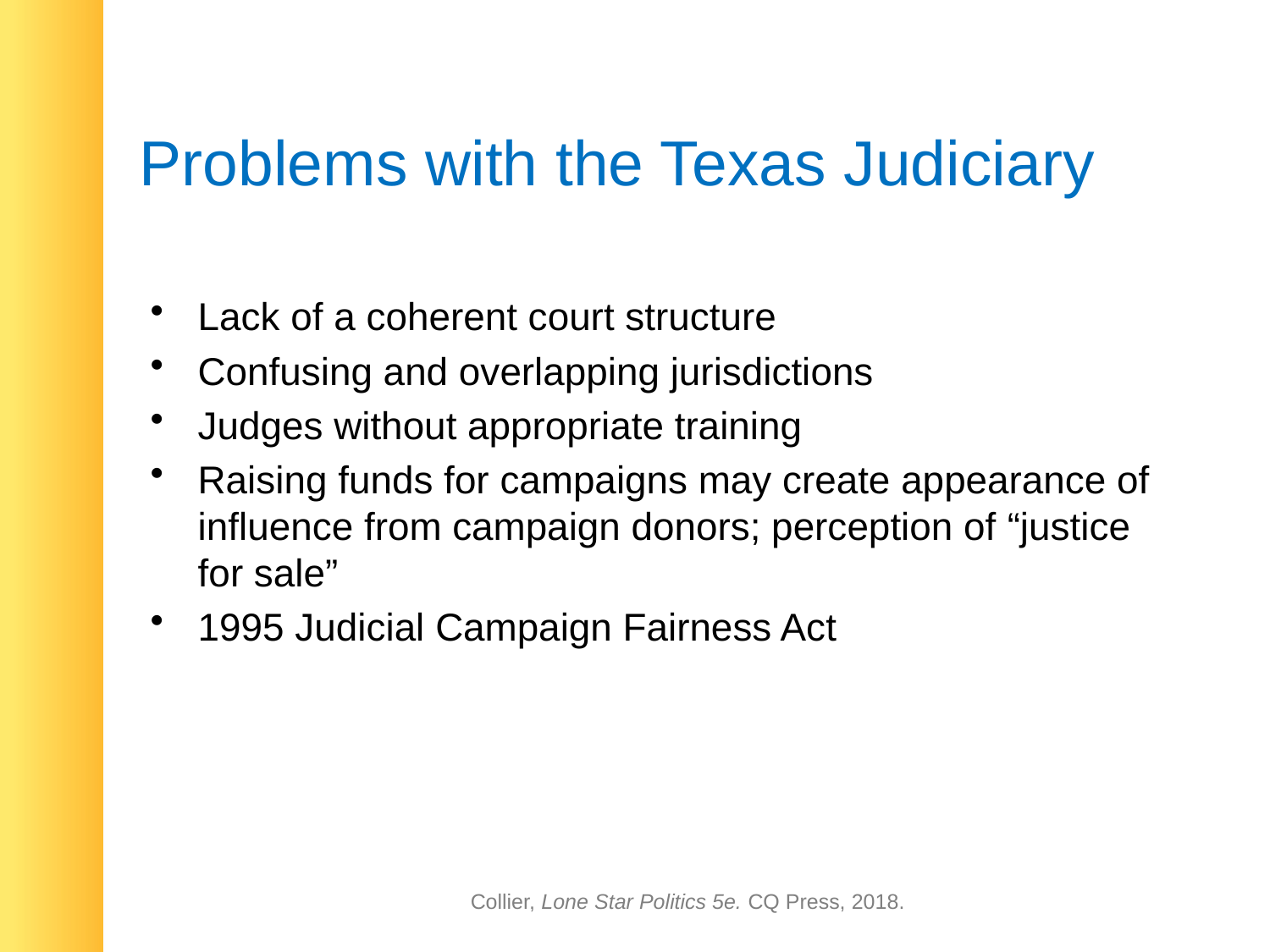

# Problems with the Texas Judiciary
Lack of a coherent court structure
Confusing and overlapping jurisdictions
Judges without appropriate training
Raising funds for campaigns may create appearance of influence from campaign donors; perception of “justice for sale”
1995 Judicial Campaign Fairness Act
Collier, Lone Star Politics 5e. CQ Press, 2018.